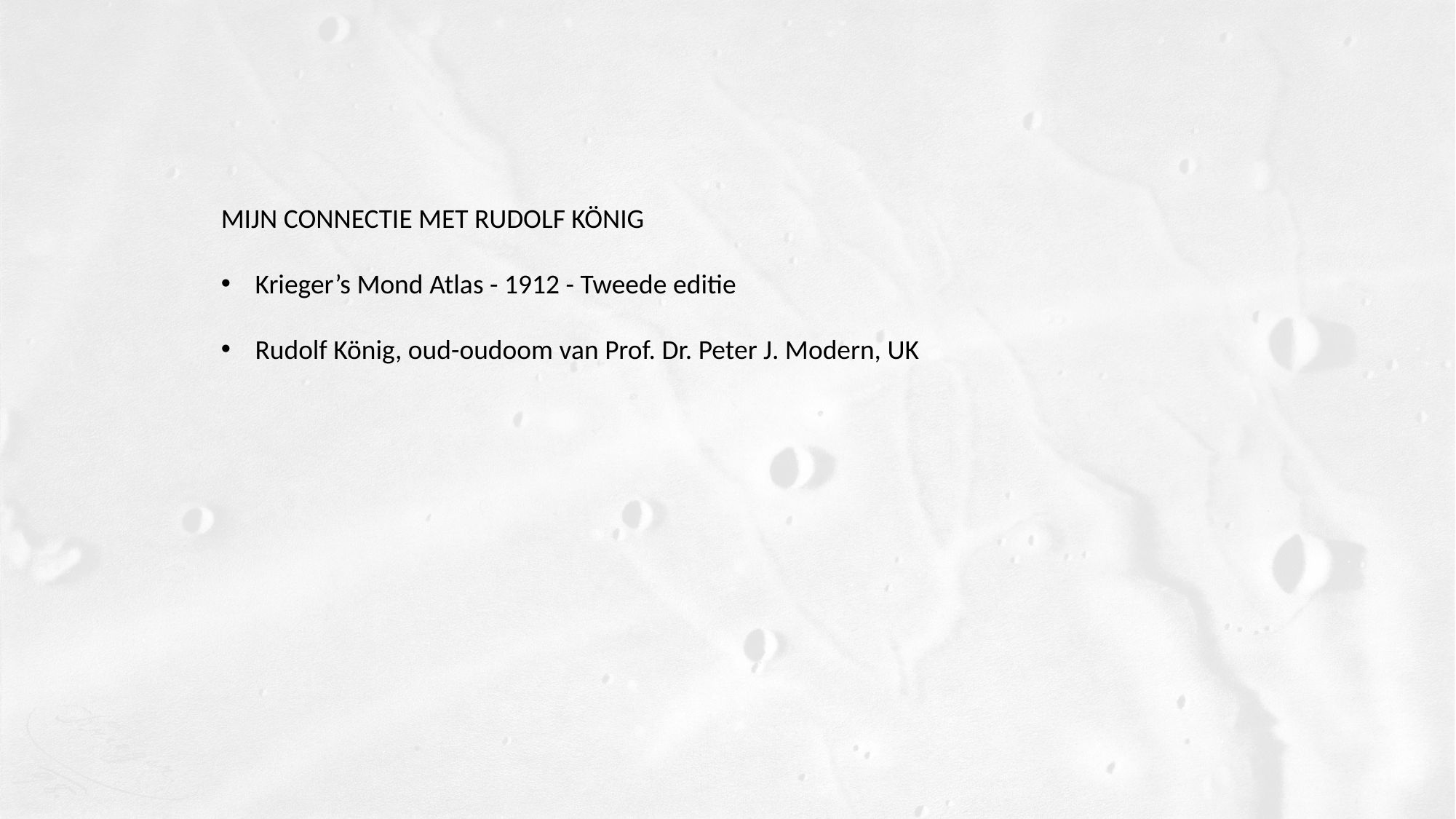

MIJN CONNECTIE MET RUDOLF KÖNIG

Krieger’s Mond Atlas - 1912 - Tweede editie

Rudolf König, oud-oudoom van Prof. Dr. Peter J. Modern, UK